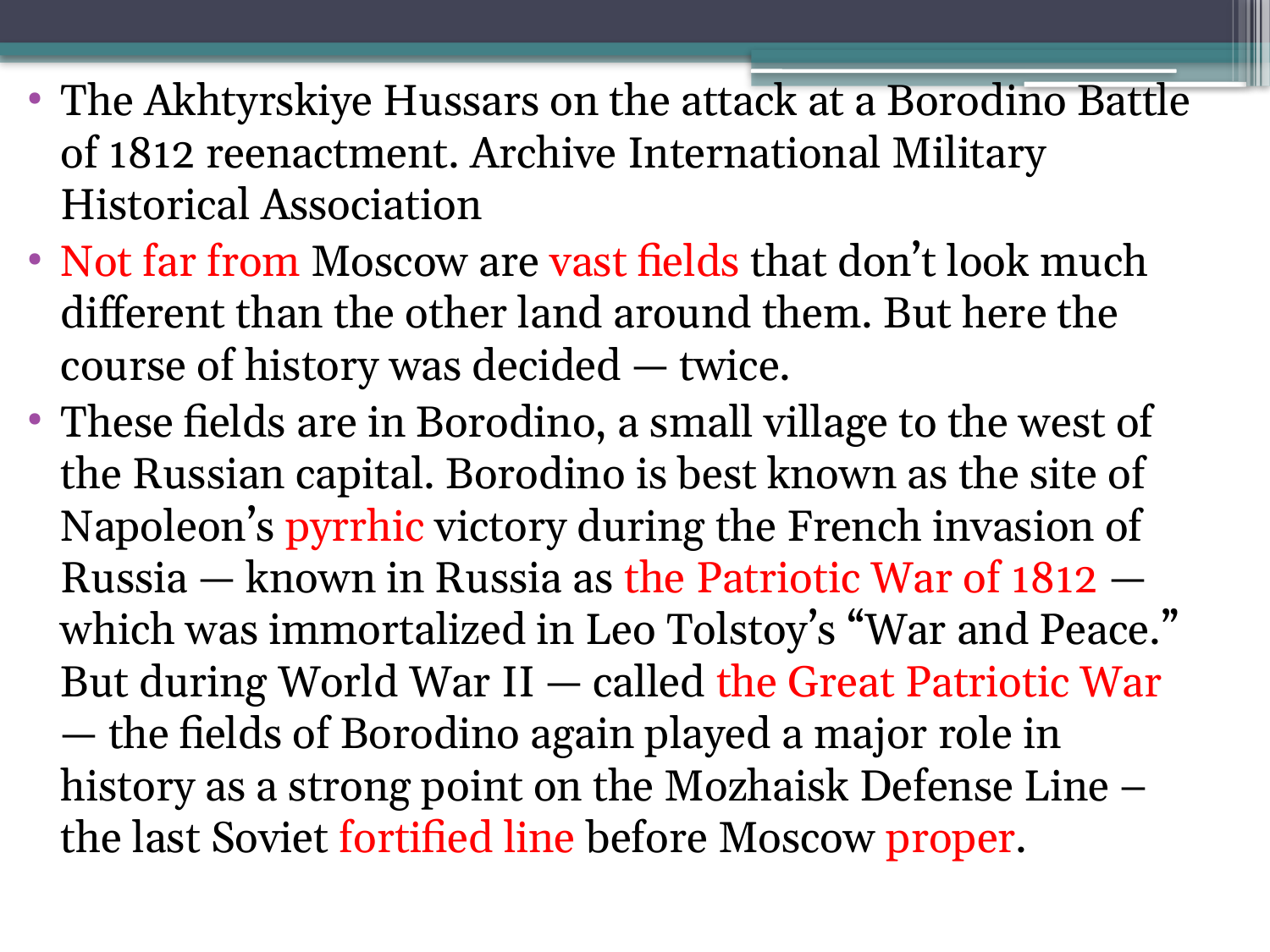

The Akhtyrskiye Hussars on the attack at a Borodino Battle of 1812 reenactment. Archive International Military Historical Association
Not far from Moscow are vast fields that don’t look much different than the other land around them. But here the course of history was decided — twice.
These fields are in Borodino, a small village to the west of the Russian capital. Borodino is best known as the site of Napoleon’s pyrrhic victory during the French invasion of Russia — known in Russia as the Patriotic War of 1812 — which was immortalized in Leo Tolstoy’s “War and Peace.” But during World War II — called the Great Patriotic War — the fields of Borodino again played a major role in history as a strong point on the Mozhaisk Defense Line – the last Soviet fortified line before Moscow proper.